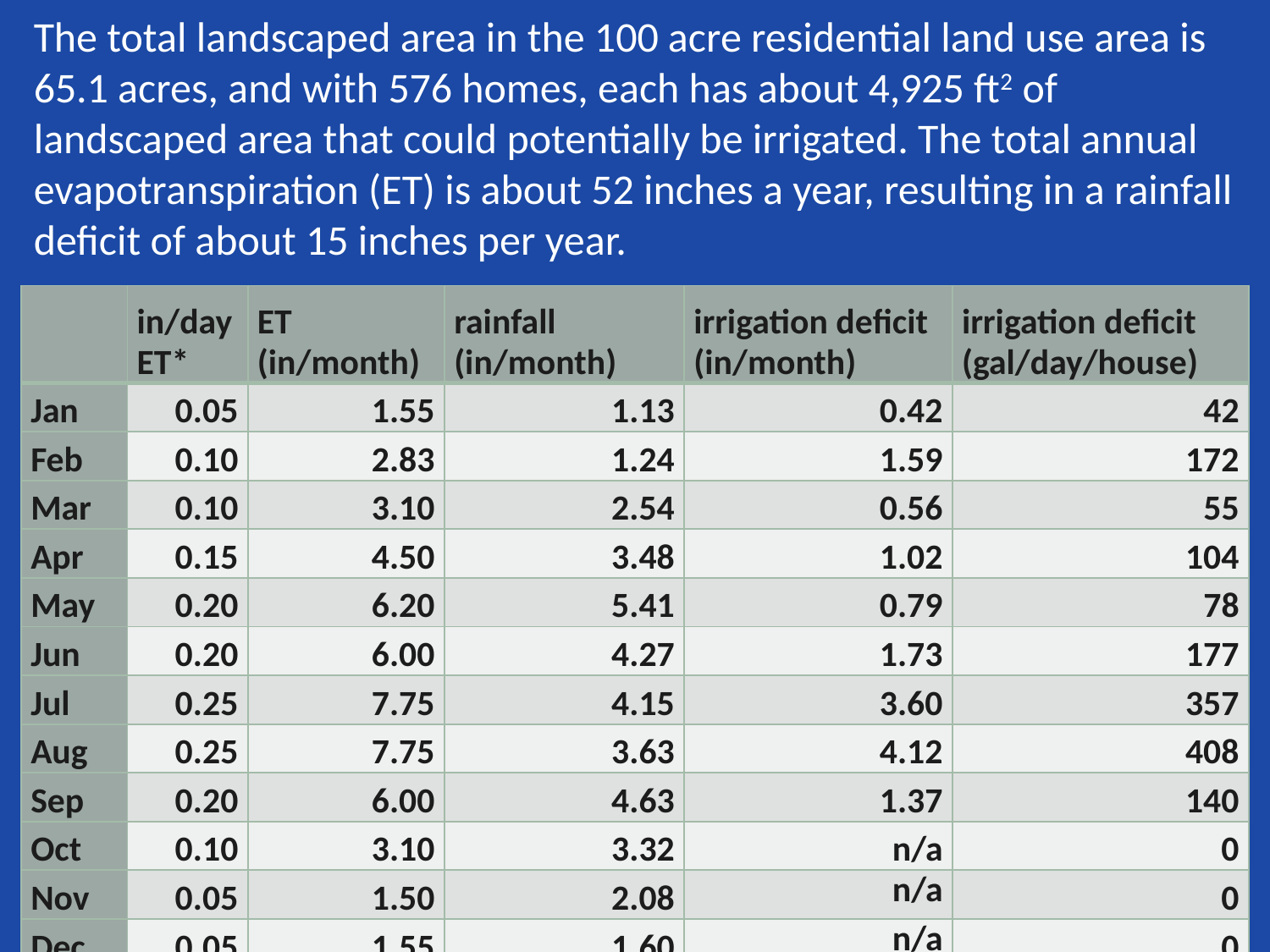

The total landscaped area in the 100 acre residential land use area is 65.1 acres, and with 576 homes, each has about 4,925 ft2 of landscaped area that could potentially be irrigated. The total annual evapotranspiration (ET) is about 52 inches a year, resulting in a rainfall deficit of about 15 inches per year.
|  | in/day ET\* | ET (in/month) | rainfall (in/month) | irrigation deficit (in/month) | irrigation deficit (gal/day/house) |
| --- | --- | --- | --- | --- | --- |
| Jan | 0.05 | 1.55 | 1.13 | 0.42 | 42 |
| Feb | 0.10 | 2.83 | 1.24 | 1.59 | 172 |
| Mar | 0.10 | 3.10 | 2.54 | 0.56 | 55 |
| Apr | 0.15 | 4.50 | 3.48 | 1.02 | 104 |
| May | 0.20 | 6.20 | 5.41 | 0.79 | 78 |
| Jun | 0.20 | 6.00 | 4.27 | 1.73 | 177 |
| Jul | 0.25 | 7.75 | 4.15 | 3.60 | 357 |
| Aug | 0.25 | 7.75 | 3.63 | 4.12 | 408 |
| Sep | 0.20 | 6.00 | 4.63 | 1.37 | 140 |
| Oct | 0.10 | 3.10 | 3.32 | n/a | 0 |
| Nov | 0.05 | 1.50 | 2.08 | n/a | 0 |
| Dec | 0.05 | 1.55 | 1.60 | n/a | 0 |